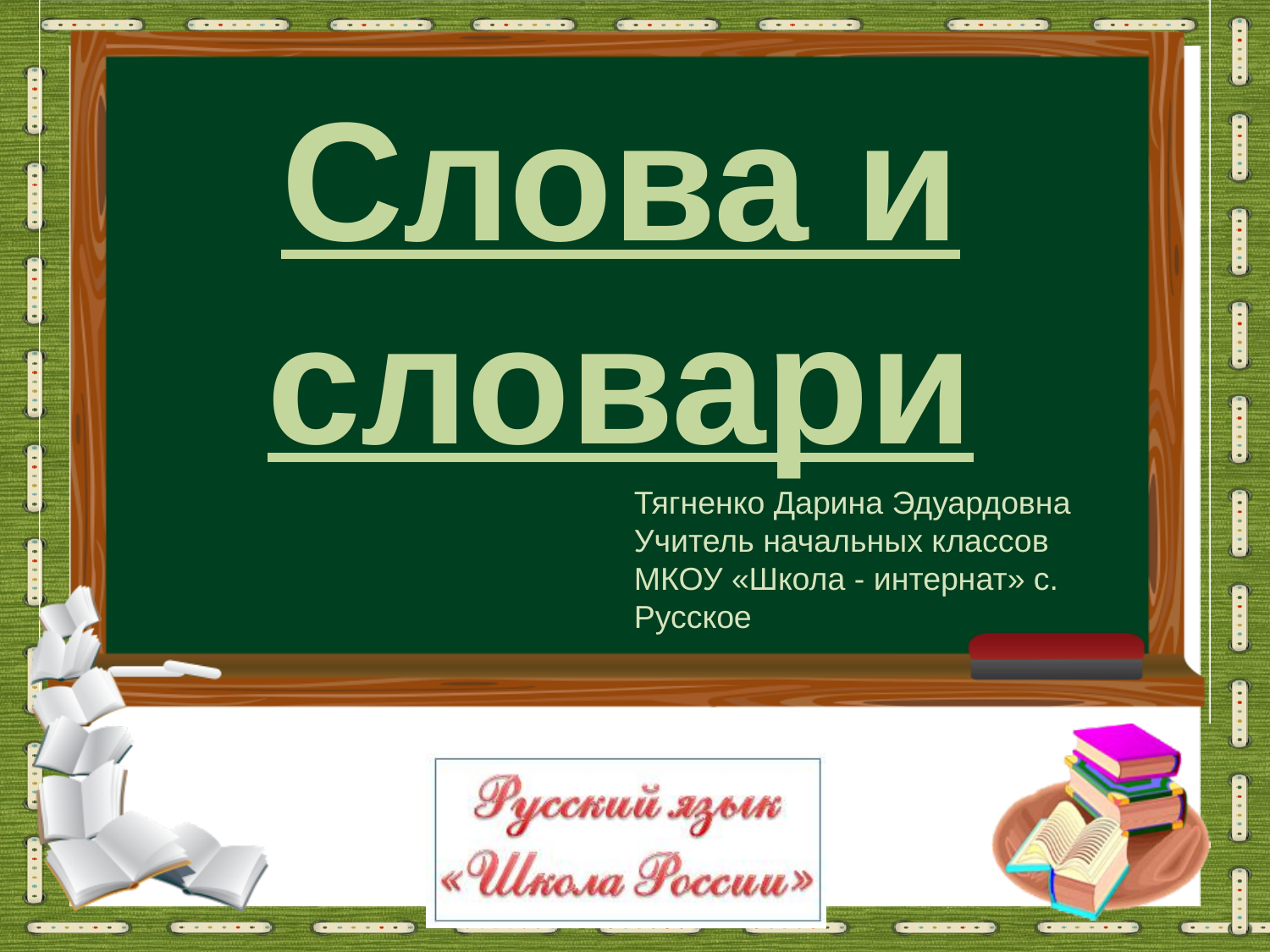

# Слова и словари
Тягненко Дарина Эдуардовна
Учитель начальных классов
МКОУ «Школа - интернат» с. Русское